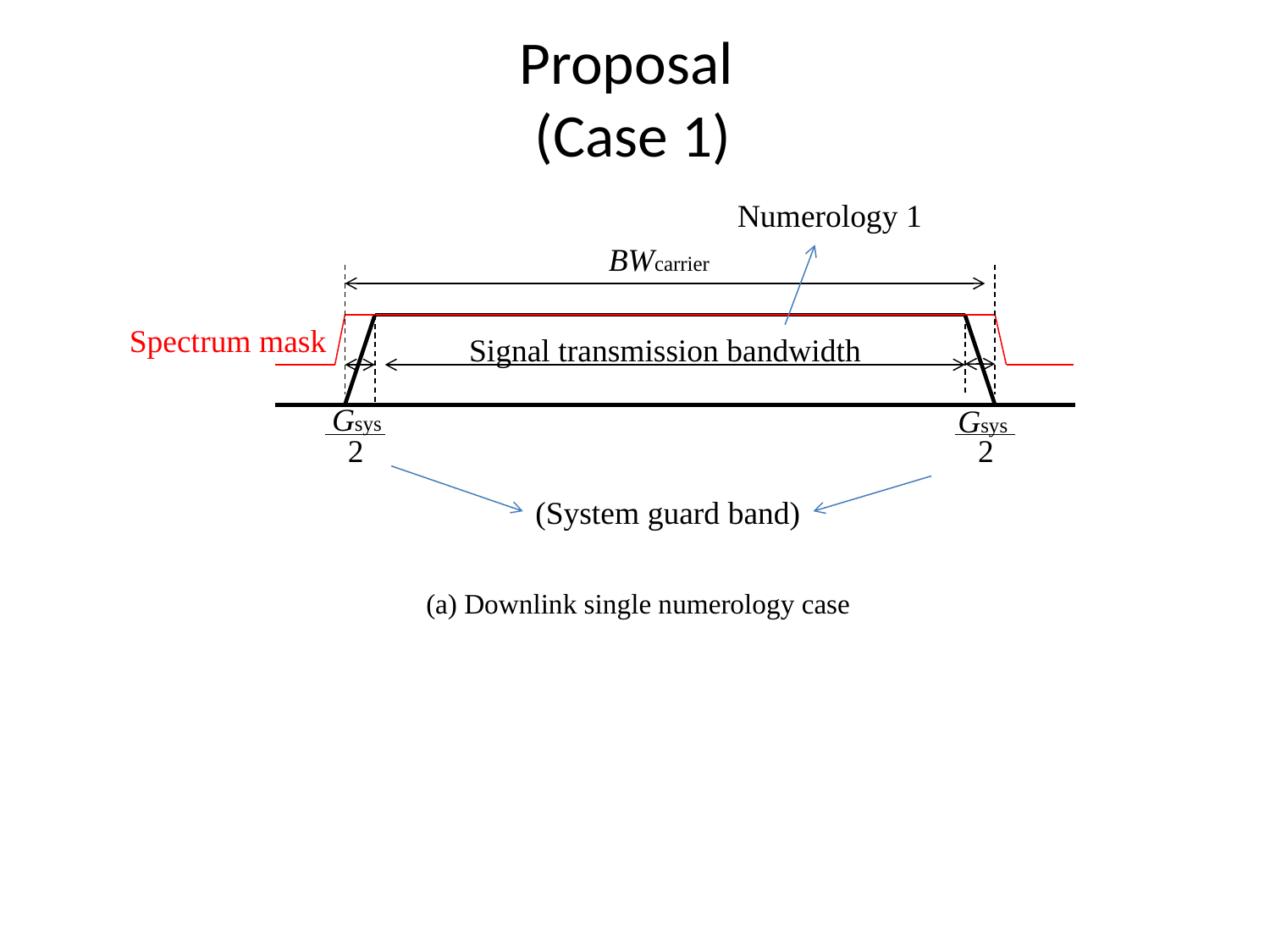

# Proposal (Case 1)

Numerology 1
BWcarrier
Spectrum mask
Signal transmission bandwidth
Gsys
Gsys
2
2
(System guard band)

 (a) Downlink single numerology case